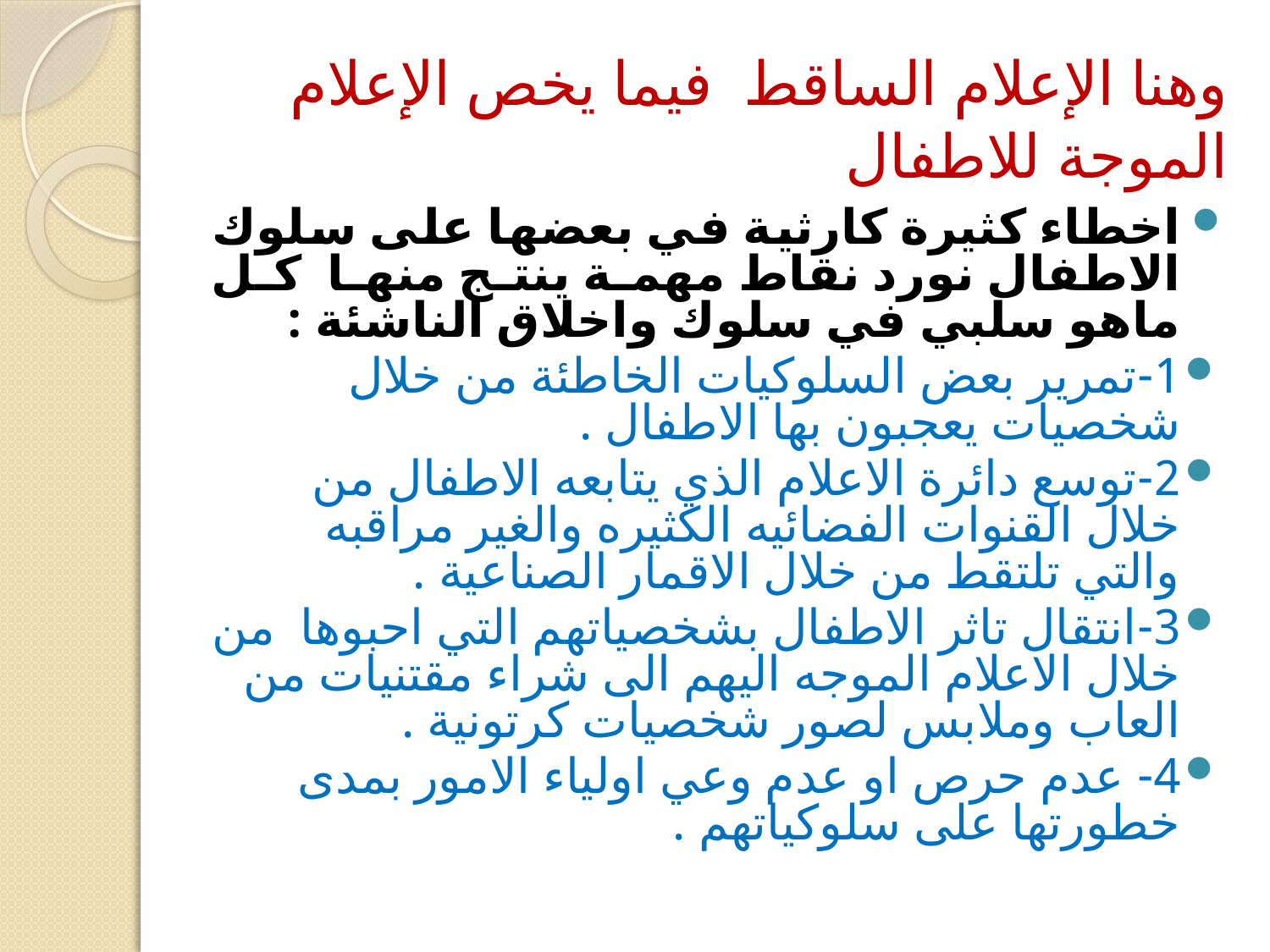

# وهنا الإعلام الساقط  فيما يخص الإعلام الموجة للاطفال
اخطاء كثيرة كارثية في بعضها على سلوك الاطفال نورد نقاط مهمة ينتج منها  كل ماهو سلبي في سلوك واخلاق الناشئة :
1-تمرير بعض السلوكيات الخاطئة من خلال  شخصيات يعجبون بها الاطفال .
2-توسع دائرة الاعلام الذي يتابعه الاطفال من خلال القنوات الفضائيه الكثيره والغير مراقبه والتي تلتقط من خلال الاقمار الصناعية .
3-انتقال تاثر الاطفال بشخصياتهم التي احبوها  من خلال الاعلام الموجه اليهم الى شراء مقتنيات من العاب وملابس لصور شخصيات كرتونية .
4- عدم حرص او عدم وعي اولياء الامور بمدى خطورتها على سلوكياتهم .